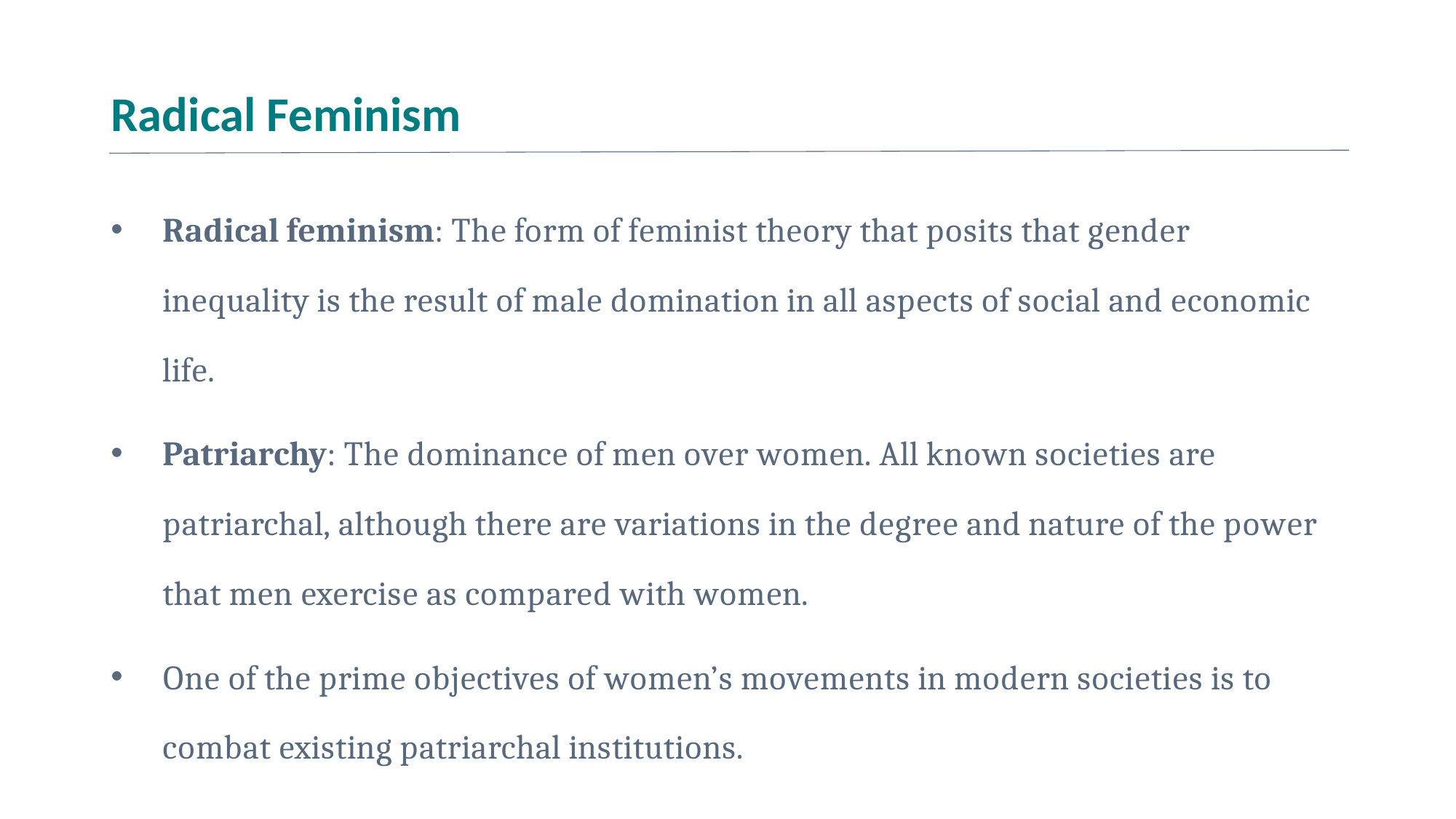

# Radical Feminism
Radical feminism: The form of feminist theory that posits that gender inequality is the result of male domination in all aspects of social and economic life.
Patriarchy: The dominance of men over women. All known societies are patriarchal, although there are variations in the degree and nature of the power that men exercise as compared with women.
One of the prime objectives of women’s movements in modern societies is to combat existing patriarchal institutions.